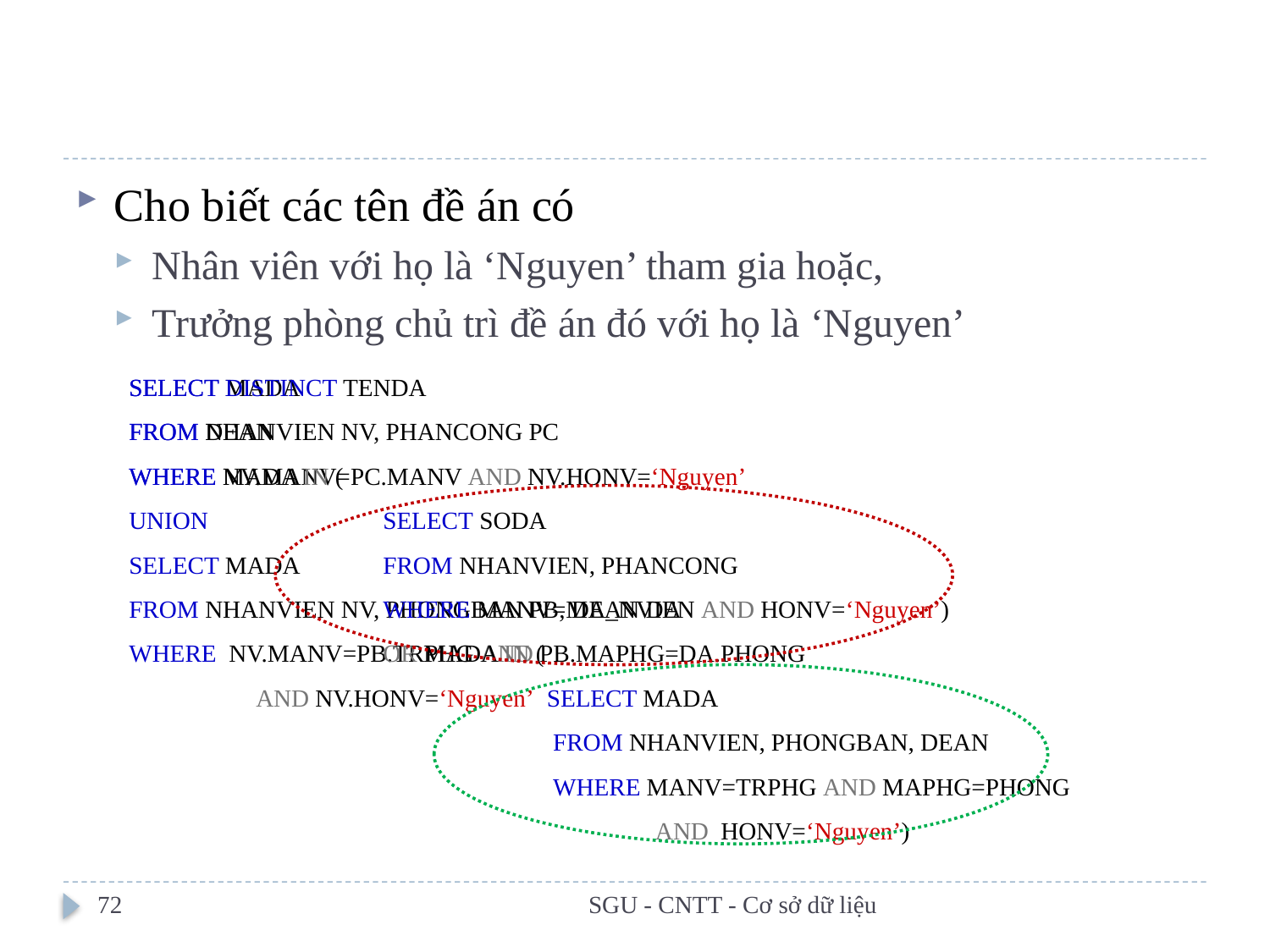

#
Cho biết các tên đề án có
Nhân viên với họ là ‘Nguyen’ tham gia hoặc,
Trưởng phòng chủ trì đề án đó với họ là ‘Nguyen’

SELECT MADA
FROM NHANVIEN NV, PHANCONG PC
WHERE NV.MANV=PC.MANV AND NV.HONV=‘Nguyen’
UNION
SELECT MADA
FROM NHANVIEN NV, PHONGBAN PB, DEAN DA
WHERE  NV.MANV=PB.TRPHG AND PB.MAPHG=DA.PHONG
	AND NV.HONV=‘Nguyen’
SELECT DISTINCT TENDA
FROM DEAN
WHERE MADA IN (
		SELECT SODA
		FROM NHANVIEN, PHANCONG
		WHERE MANV=MA_NVIEN AND HONV=‘Nguyen’)
		OR MADA IN (
	     		      SELECT MADA
			       FROM NHANVIEN, PHONGBAN, DEAN
			       WHERE MANV=TRPHG AND MAPHG=PHONG
			  	   AND  HONV=‘Nguyen’)

72
SGU - CNTT - Cơ sở dữ liệu